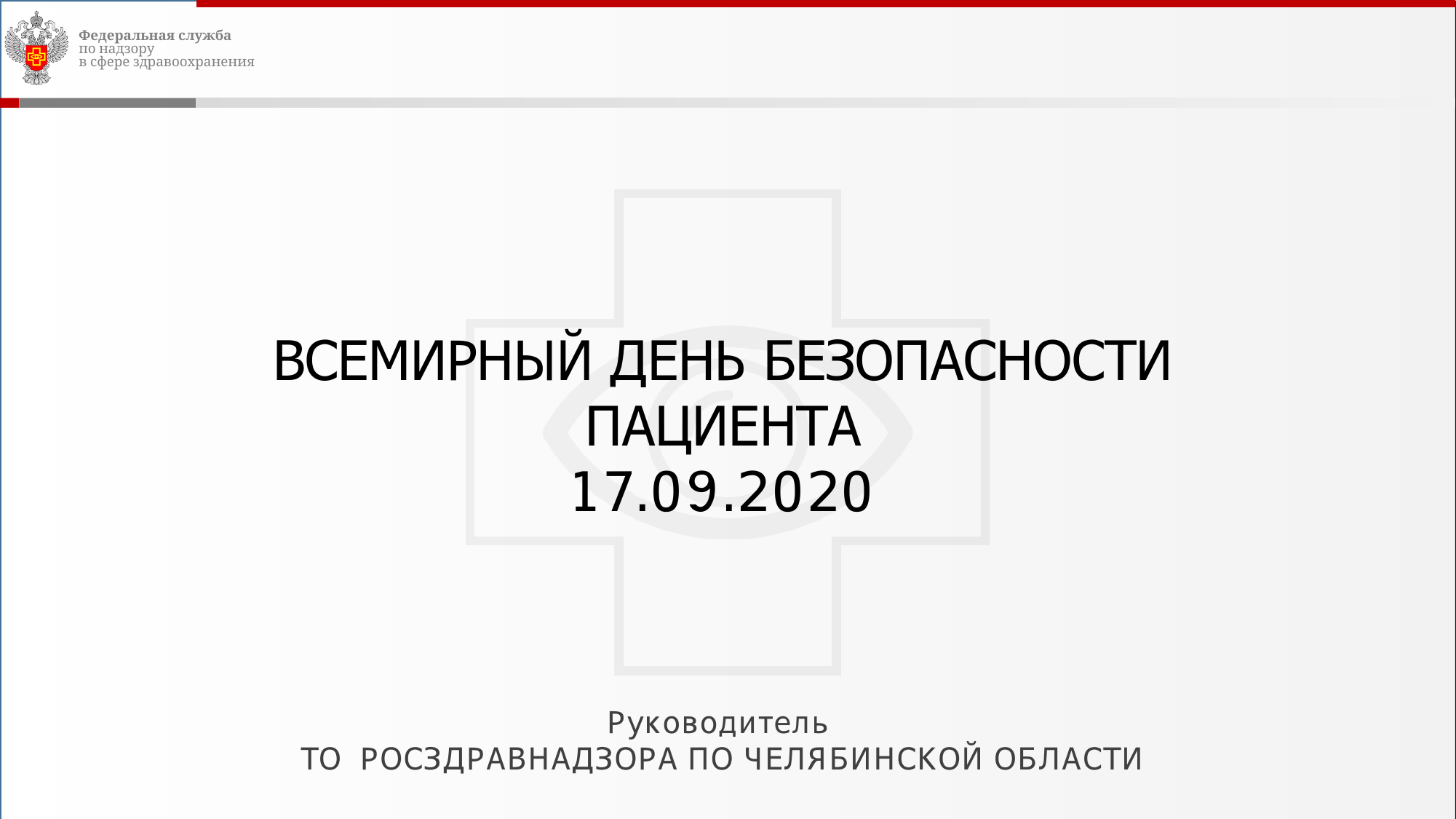

ВСЕМИРНЫЙ ДЕНЬ БЕЗОПАСНОСТИ ПАЦИЕНТА
17.09.2020
Руководитель
ТО  РОСЗДРАВНАДЗОРА ПО ЧЕЛЯБИНСКОЙ ОБЛАСТИ